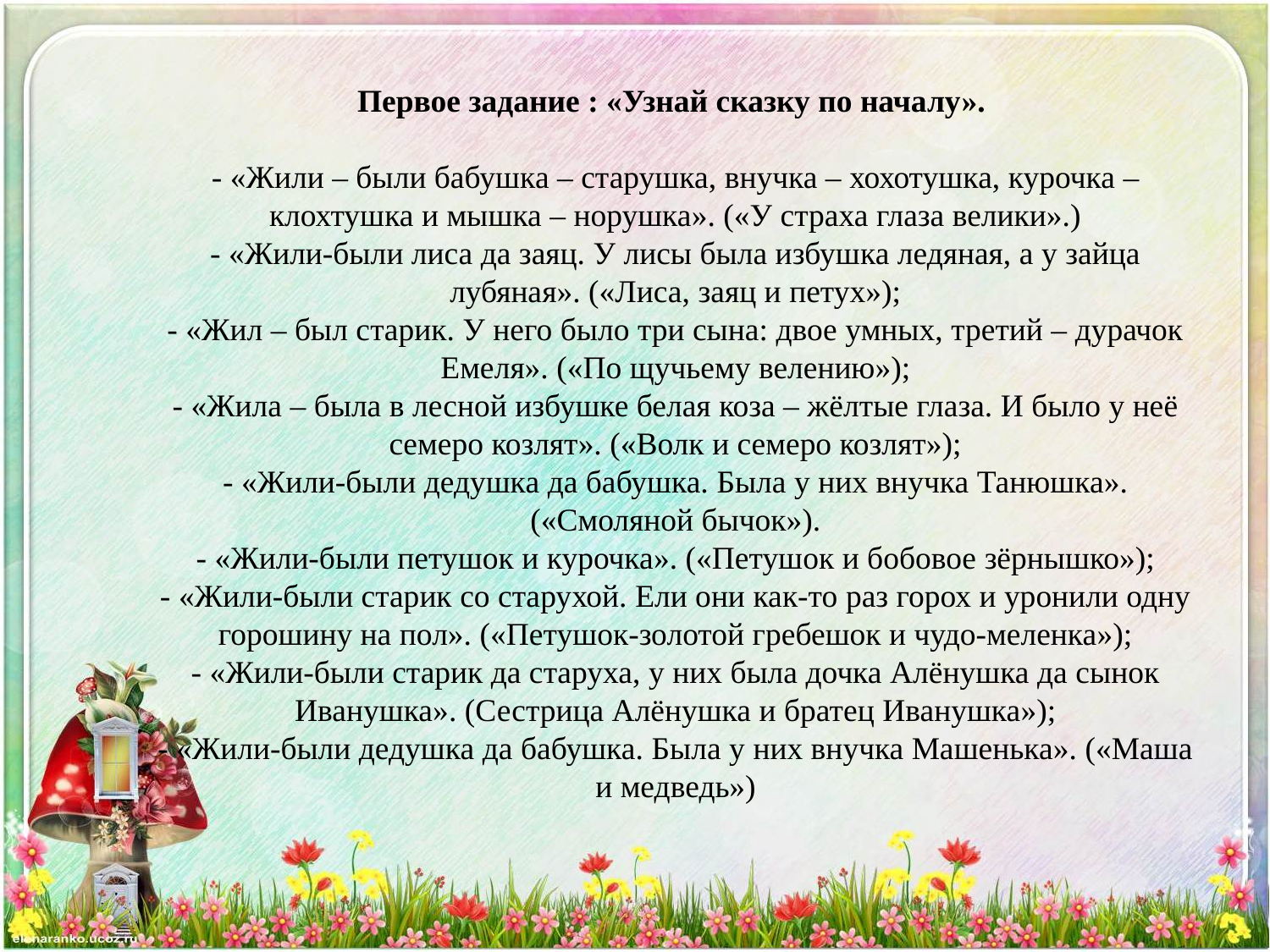

# Первое задание : «Узнай сказку по началу». - «Жили – были бабушка – старушка, внучка – хохотушка, курочка – клохтушка и мышка – норушка». («У страха глаза велики».) - «Жили-были лиса да заяц. У лисы была избушка ледяная, а у зайца лубяная». («Лиса, заяц и петух»); - «Жил – был старик. У него было три сына: двое умных, третий – дурачок Емеля». («По щучьему велению»); - «Жила – была в лесной избушке белая коза – жёлтые глаза. И было у неё семеро козлят». («Волк и семеро козлят»); - «Жили-были дедушка да бабушка. Была у них внучка Танюшка». («Смоляной бычок»). - «Жили-были петушок и курочка». («Петушок и бобовое зёрнышко»); - «Жили-были старик со старухой. Ели они как-то раз горох и уронили одну горошину на пол». («Петушок-золотой гребешок и чудо-меленка»); - «Жили-были старик да старуха, у них была дочка Алёнушка да сынок Иванушка». (Сестрица Алёнушка и братец Иванушка»); - «Жили-были дедушка да бабушка. Была у них внучка Машенька». («Маша и медведь»)